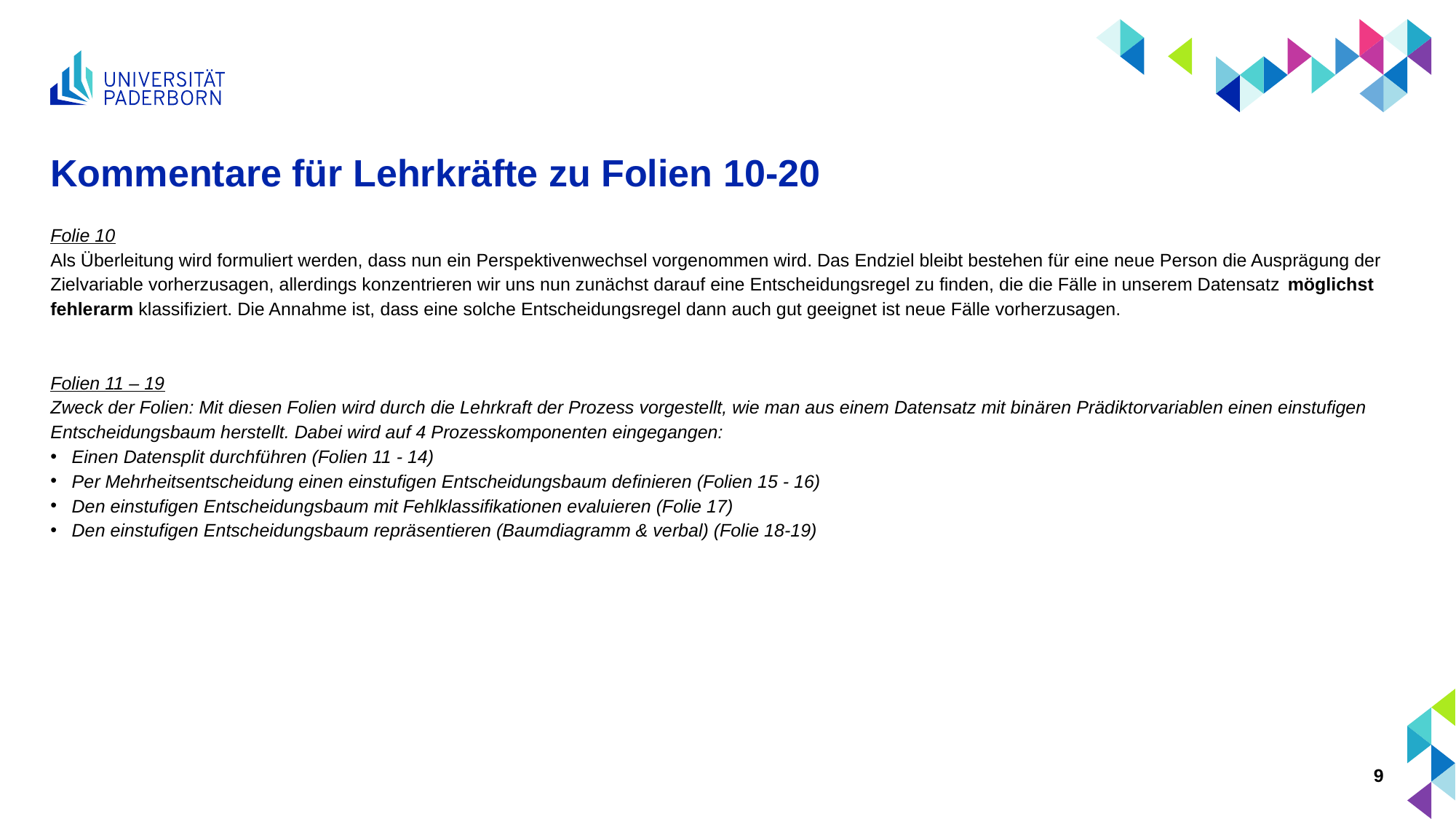

# Kommentare für Lehrkräfte zu Folien 10-20
Folie 10
Als Überleitung wird formuliert werden, dass nun ein Perspektivenwechsel vorgenommen wird. Das Endziel bleibt bestehen für eine neue Person die Ausprägung der Zielvariable vorherzusagen, allerdings konzentrieren wir uns nun zunächst darauf eine Entscheidungsregel zu finden, die die Fälle in unserem Datensatz möglichst fehlerarm klassifiziert. Die Annahme ist, dass eine solche Entscheidungsregel dann auch gut geeignet ist neue Fälle vorherzusagen.

Folien 11 – 19
Zweck der Folien: Mit diesen Folien wird durch die Lehrkraft der Prozess vorgestellt, wie man aus einem Datensatz mit binären Prädiktorvariablen einen einstufigen Entscheidungsbaum herstellt. Dabei wird auf 4 Prozesskomponenten eingegangen:
Einen Datensplit durchführen (Folien 11 - 14)
Per Mehrheitsentscheidung einen einstufigen Entscheidungsbaum definieren (Folien 15 - 16)
Den einstufigen Entscheidungsbaum mit Fehlklassifikationen evaluieren (Folie 17)
Den einstufigen Entscheidungsbaum repräsentieren (Baumdiagramm & verbal) (Folie 18-19)

9